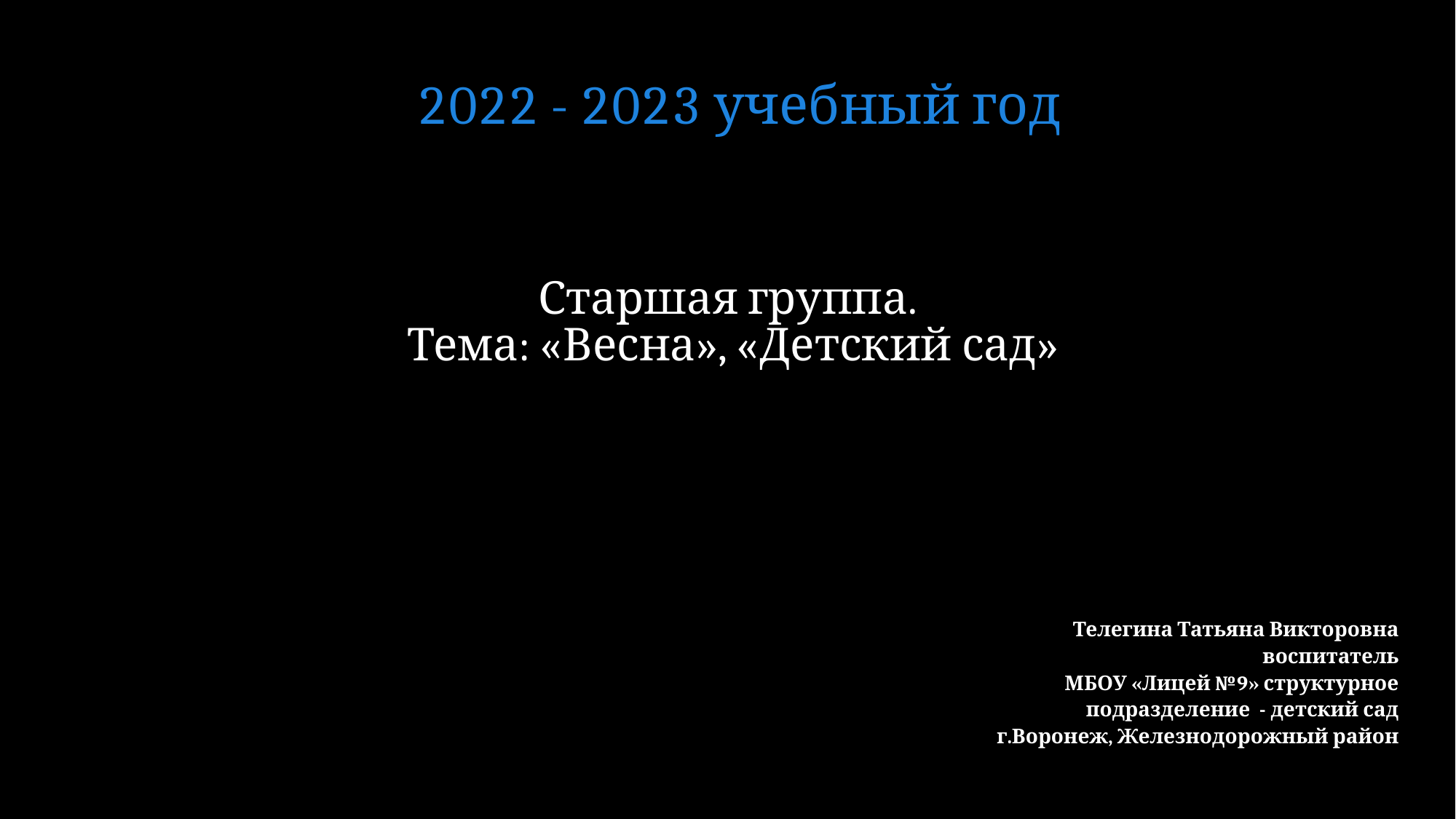

2022 - 2023 учебный год
# Старшая группа. Тема: «Весна», «Детский сад»

Телегина Татьяна Викторовна
воспитатель
МБОУ «Лицей №9» структурное подразделение  - детский сад
г.Воронеж, Железнодорожный район